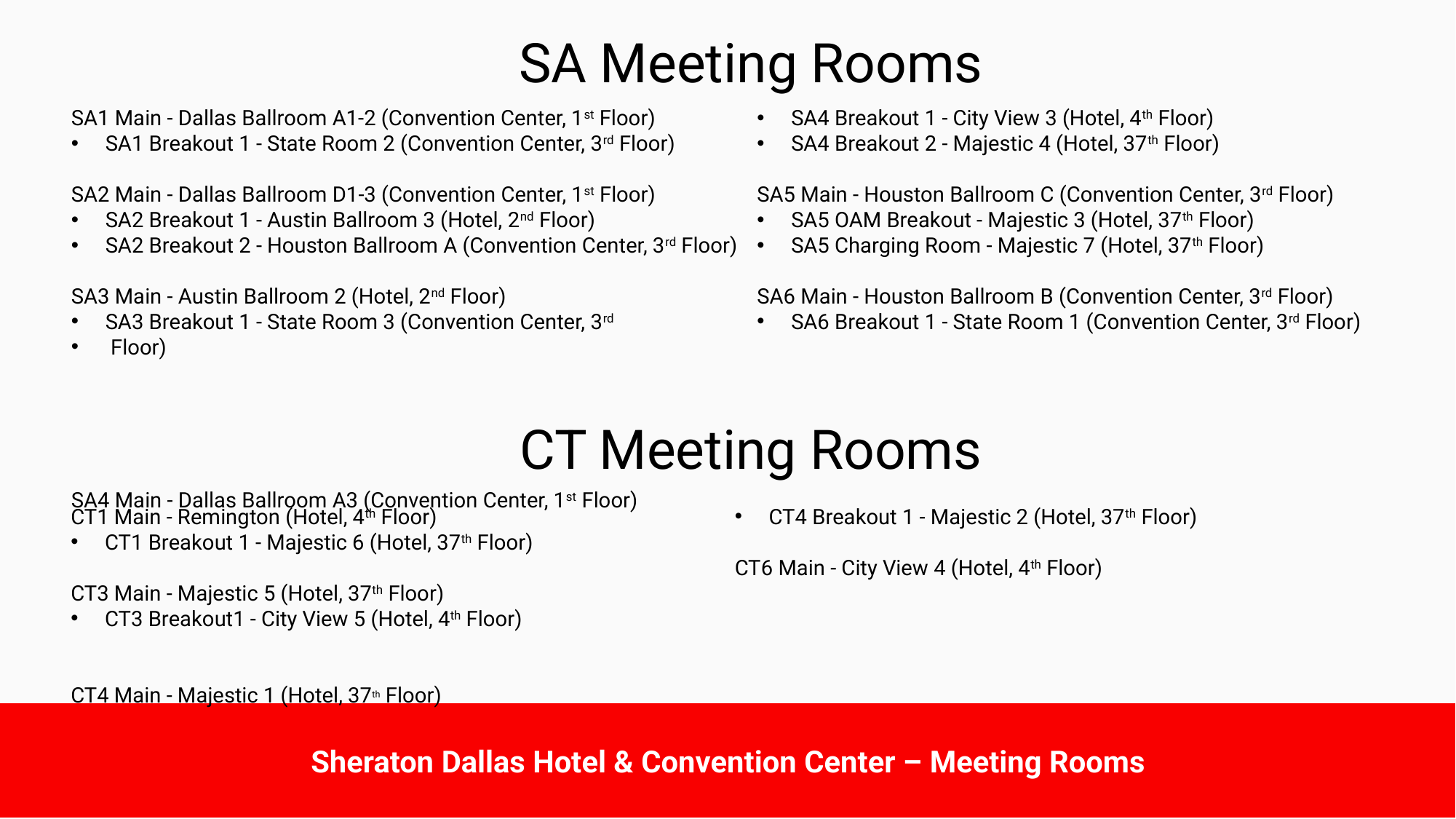

SA Meeting Rooms
SA1 Main - Dallas Ballroom A1-2 (Convention Center, 1st Floor)
SA1 Breakout 1 - State Room 2 (Convention Center, 3rd Floor)

SA2 Main - Dallas Ballroom D1-3 (Convention Center, 1st Floor)
SA2 Breakout 1 - Austin Ballroom 3 (Hotel, 2nd Floor)
SA2 Breakout 2 - Houston Ballroom A (Convention Center, 3rd Floor)

SA3 Main - Austin Ballroom 2 (Hotel, 2nd Floor)
SA3 Breakout 1 - State Room 3 (Convention Center, 3rd
 Floor)

SA4 Main - Dallas Ballroom A3 (Convention Center, 1st Floor)
SA4 Breakout 1 - City View 3 (Hotel, 4th Floor)
SA4 Breakout 2 - Majestic 4 (Hotel, 37th Floor)

SA5 Main - Houston Ballroom C (Convention Center, 3rd Floor)
SA5 OAM Breakout - Majestic 3 (Hotel, 37th Floor)
SA5 Charging Room - Majestic 7 (Hotel, 37th Floor)

SA6 Main - Houston Ballroom B (Convention Center, 3rd Floor)
SA6 Breakout 1 - State Room 1 (Convention Center, 3rd Floor)

CT Meeting Rooms
CT1 Main - Remington (Hotel, 4th Floor)
CT1 Breakout 1 - Majestic 6 (Hotel, 37th Floor)

CT3 Main - Majestic 5 (Hotel, 37th Floor)
CT3 Breakout1 - City View 5 (Hotel, 4th Floor)

CT4 Main - Majestic 1 (Hotel, 37th Floor)
CT4 Breakout 1 - Majestic 2 (Hotel, 37th Floor)

CT6 Main - City View 4 (Hotel, 4th Floor)

Sheraton Dallas Hotel & Convention Center – Meeting Rooms